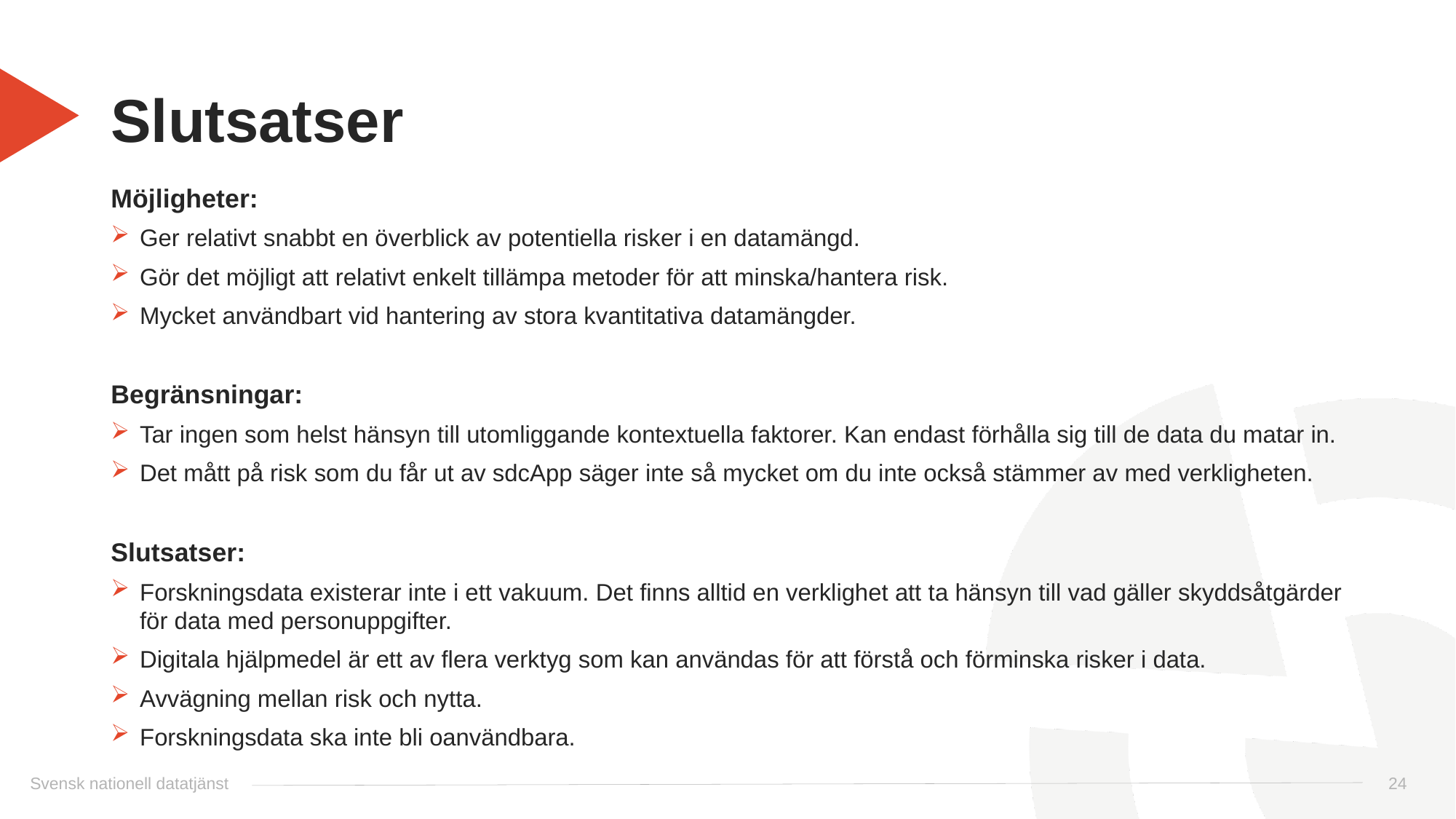

# Slutsatser
Möjligheter:
Ger relativt snabbt en överblick av potentiella risker i en datamängd.
Gör det möjligt att relativt enkelt tillämpa metoder för att minska/hantera risk.
Mycket användbart vid hantering av stora kvantitativa datamängder.

Begränsningar:
Tar ingen som helst hänsyn till utomliggande kontextuella faktorer. Kan endast förhålla sig till de data du matar in.
Det mått på risk som du får ut av sdcApp säger inte så mycket om du inte också stämmer av med verkligheten.

Slutsatser:
Forskningsdata existerar inte i ett vakuum. Det finns alltid en verklighet att ta hänsyn till vad gäller skyddsåtgärder för data med personuppgifter.
Digitala hjälpmedel är ett av flera verktyg som kan användas för att förstå och förminska risker i data.
Avvägning mellan risk och nytta.
Forskningsdata ska inte bli oanvändbara.